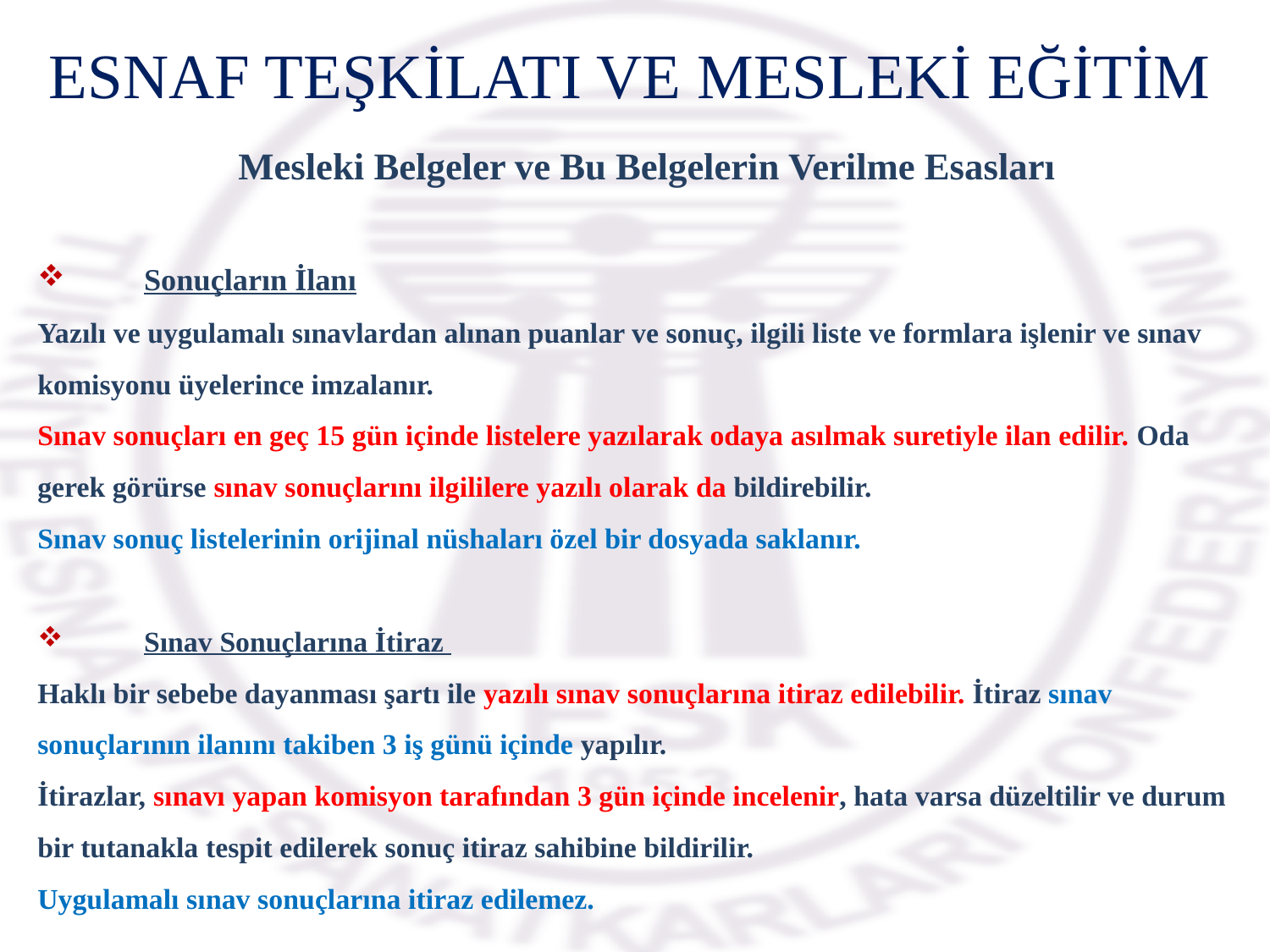

ESNAF TEŞKİLATI VE MESLEKİ EĞİTİM

Mesleki Belgeler ve Bu Belgelerin Verilme Esasları

Sonuçların İlanı
Yazılı ve uygulamalı sınavlardan alınan puanlar ve sonuç, ilgili liste ve formlara işlenir ve sınav komisyonu üyelerince imzalanır.
Sınav sonuçları en geç 15 gün içinde listelere yazılarak odaya asılmak suretiyle ilan edilir. Oda gerek görürse sınav sonuçlarını ilgililere yazılı olarak da bildirebilir.
Sınav sonuç listelerinin orijinal nüshaları özel bir dosyada saklanır.

Sınav Sonuçlarına İtiraz
Haklı bir sebebe dayanması şartı ile yazılı sınav sonuçlarına itiraz edilebilir. İtiraz sınav sonuçlarının ilanını takiben 3 iş günü içinde yapılır.
İtirazlar, sınavı yapan komisyon tarafından 3 gün içinde incelenir, hata varsa düzeltilir ve durum bir tutanakla tespit edilerek sonuç itiraz sahibine bildirilir.
Uygulamalı sınav sonuçlarına itiraz edilemez.